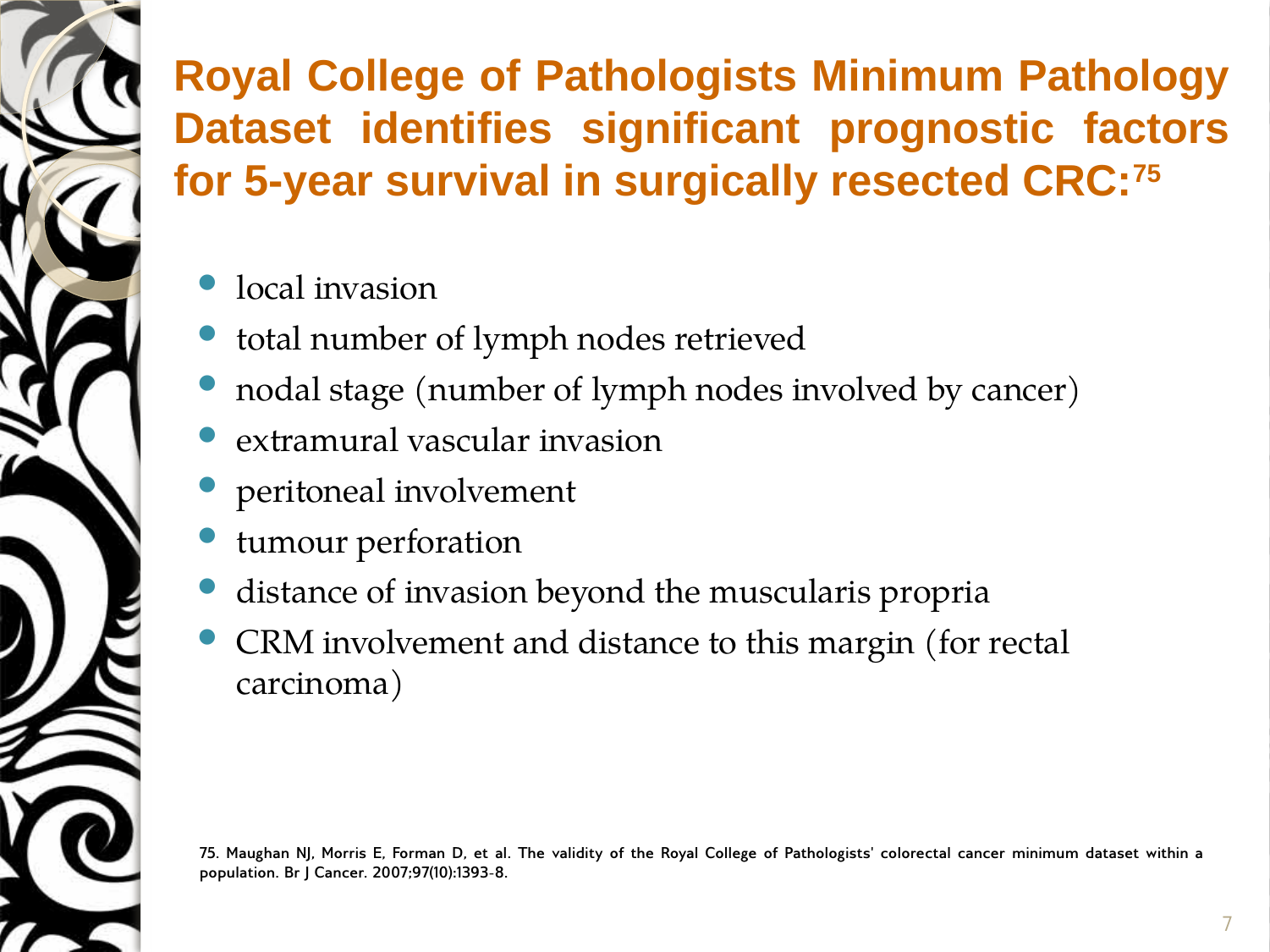

# Royal College of Pathologists Minimum Pathology Dataset identifies significant prognostic factors for 5-year survival in surgically resected CRC:75
local invasion
total number of lymph nodes retrieved
nodal stage (number of lymph nodes involved by cancer)
extramural vascular invasion
peritoneal involvement
tumour perforation
distance of invasion beyond the muscularis propria
CRM involvement and distance to this margin (for rectal carcinoma)

75. Maughan NJ, Morris E, Forman D, et al. The validity of the Royal College of Pathologists' colorectal cancer minimum dataset within a population. Br J Cancer. 2007;97(10):1393-8.
7